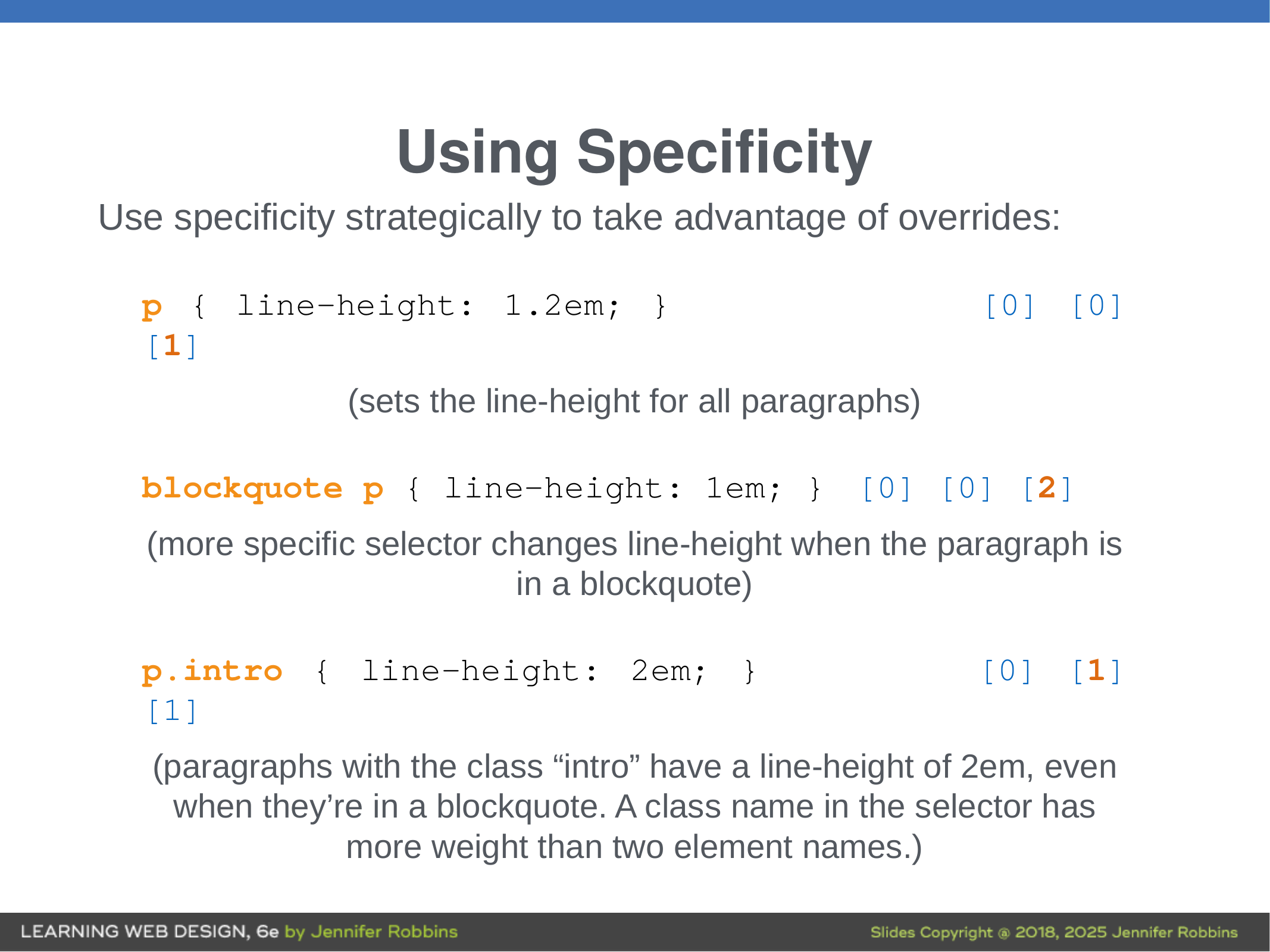

# Using Specificity
Use specificity strategically to take advantage of overrides:
p { line-height: 1.2em; }		       [0] [0] [1]
(sets the line-height for all paragraphs)
blockquote p { line-height: 1em; }	[0] [0] [2]
(more specific selector changes line-height when the paragraph is in a blockquote)
p.intro { line-height: 2em; }		   [0] [1] [1]
(paragraphs with the class “intro” have a line-height of 2em, even when they’re in a blockquote. A class name in the selector has more weight than two element names.)